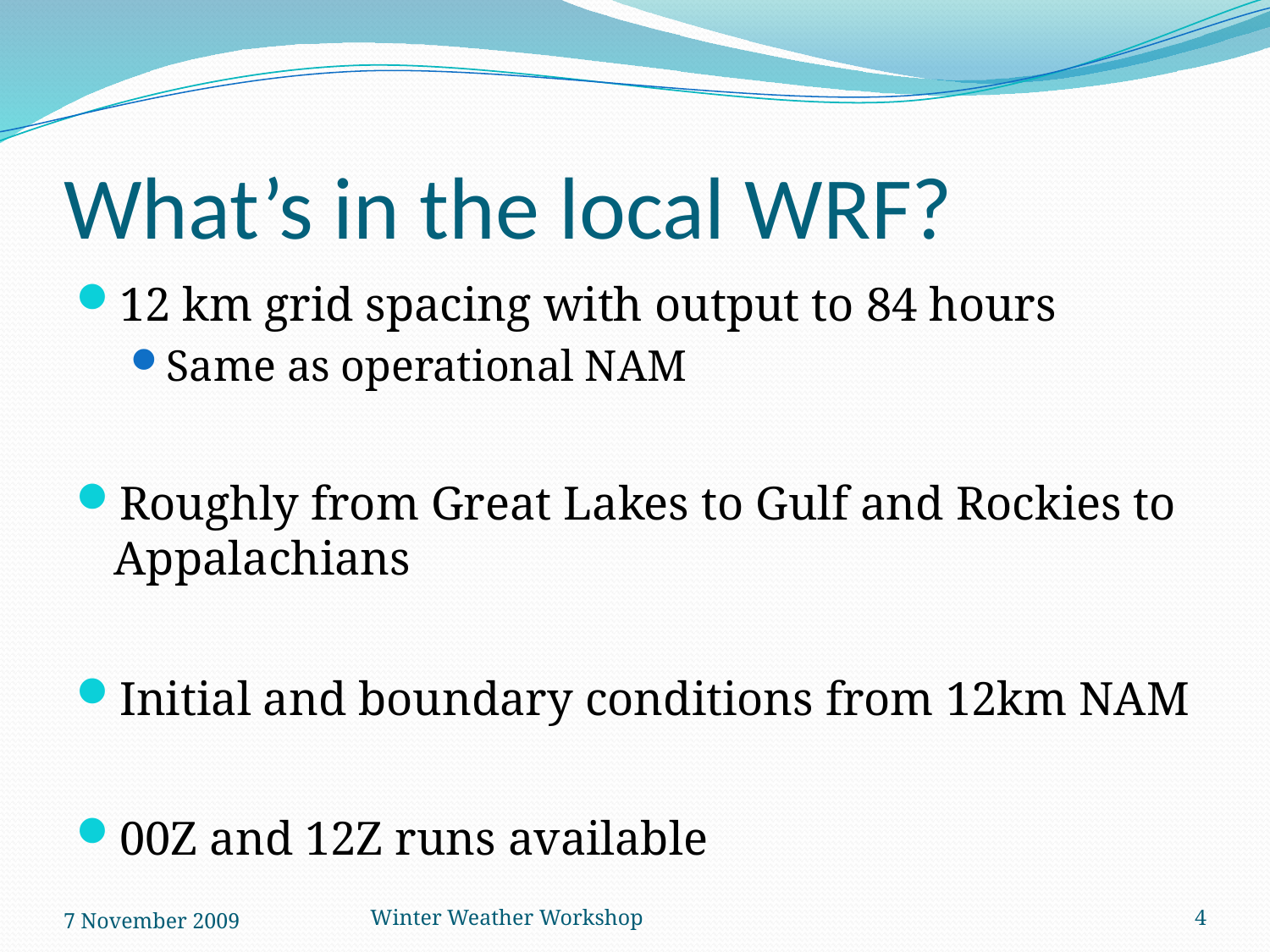

# What’s in the local WRF?
12 km grid spacing with output to 84 hours
Same as operational NAM

Roughly from Great Lakes to Gulf and Rockies to Appalachians

Initial and boundary conditions from 12km NAM

00Z and 12Z runs available
7 November 2009
Winter Weather Workshop
4